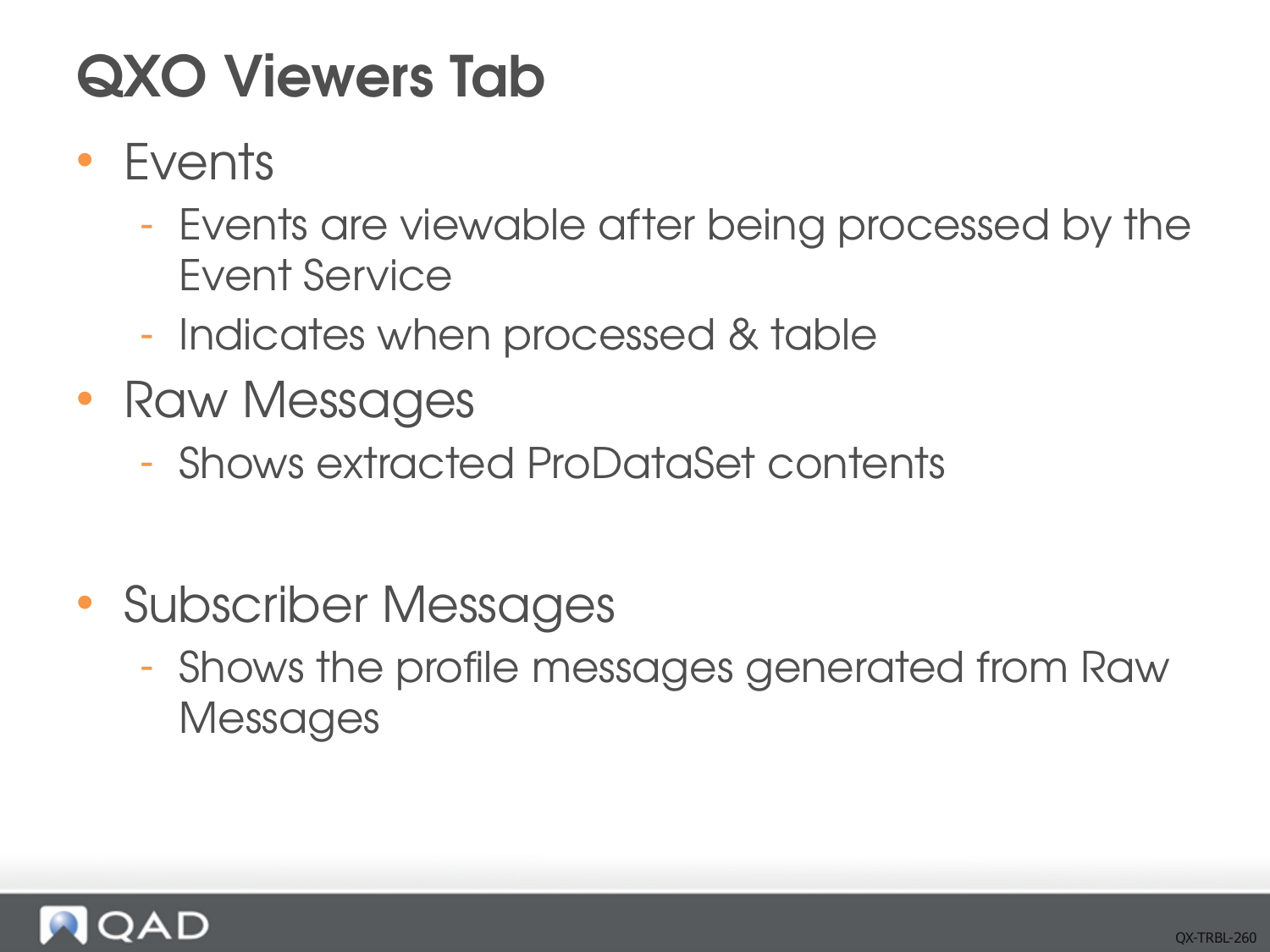

# QXO Viewers Tab
Events
Events are viewable after being processed by the Event Service
Indicates when processed & table
Raw Messages
Shows extracted ProDataSet contents

Subscriber Messages
Shows the profile messages generated from Raw Messages

QX-TRBL-260